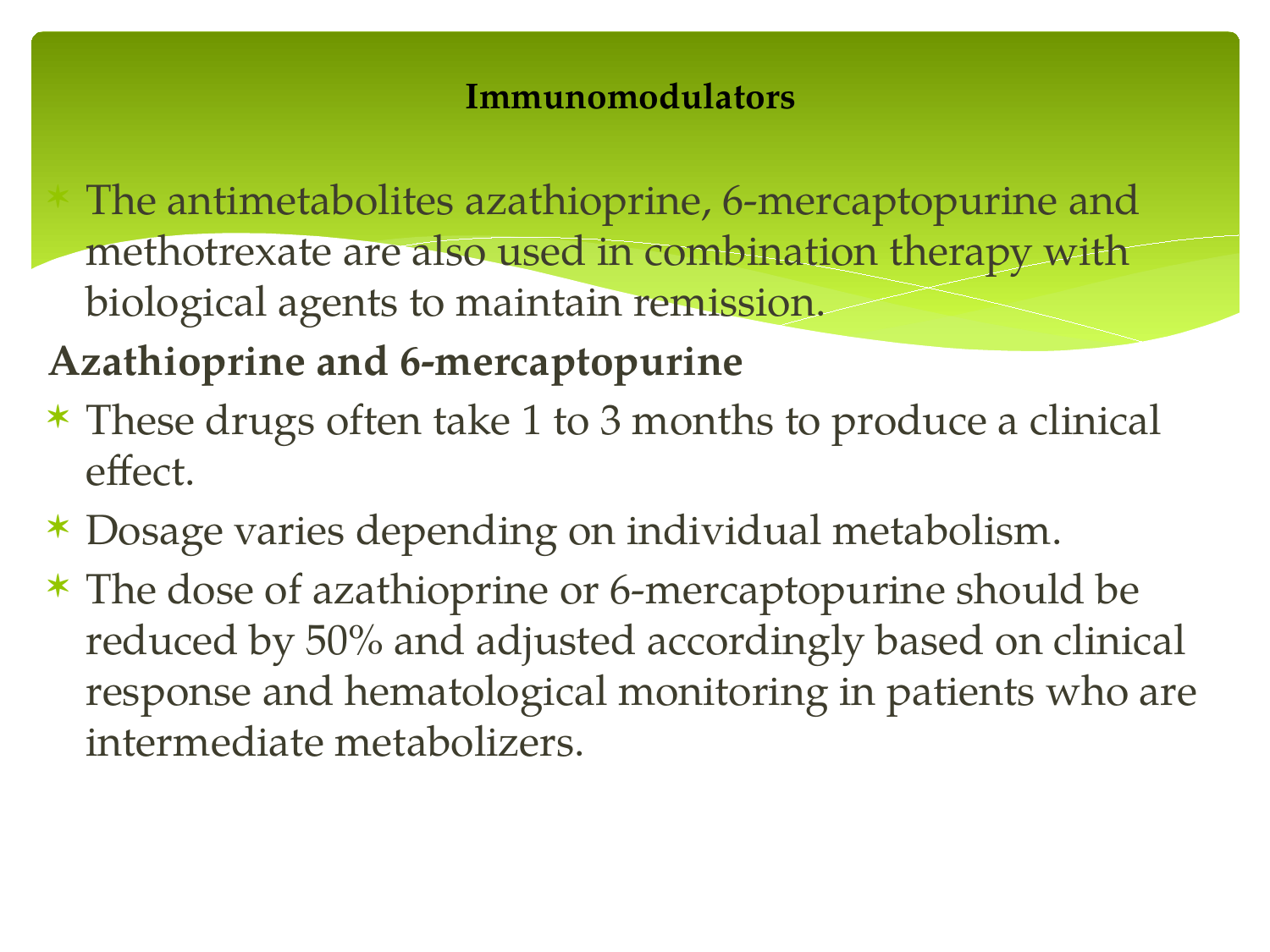

# Immunomodulators
The antimetabolites azathioprine, 6-mercaptopurine and methotrexate are also used in combination therapy with biological agents to maintain remission.
Azathioprine and 6-mercaptopurine
These drugs often take 1 to 3 months to produce a clinical effect.
Dosage varies depending on individual metabolism.
The dose of azathioprine or 6-mercaptopurine should be reduced by 50% and adjusted accordingly based on clinical response and hematological monitoring in patients who are intermediate metabolizers.